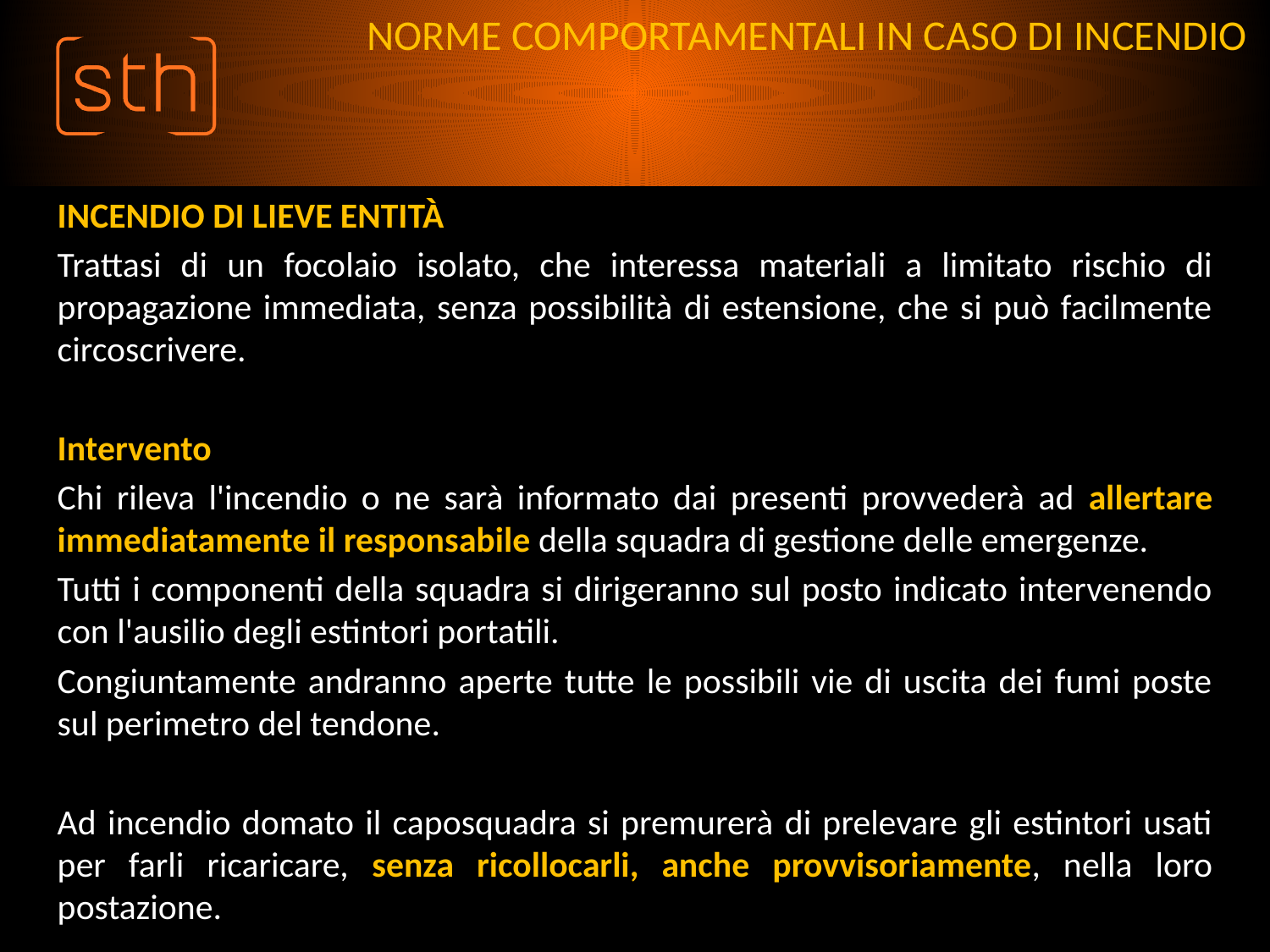

# NORME COMPORTAMENTALI IN CASO DI INCENDIO
INCENDIO DI LIEVE ENTITÀ
Trattasi di un focolaio isolato, che interessa materiali a limitato rischio di propagazione immediata, senza possibilità di estensione, che si può facilmente circoscrivere.

Intervento
Chi rileva l'incendio o ne sarà informato dai presenti provvederà ad allertare immediatamente il responsabile della squadra di gestione delle emergenze.
Tutti i componenti della squadra si dirigeranno sul posto indicato intervenendo con l'ausilio degli estintori portatili.
Congiuntamente andranno aperte tutte le possibili vie di uscita dei fumi poste sul perimetro del tendone.

Ad incendio domato il caposquadra si premurerà di prelevare gli estintori usati per farli ricaricare, senza ricollocarli, anche provvisoriamente, nella loro postazione.